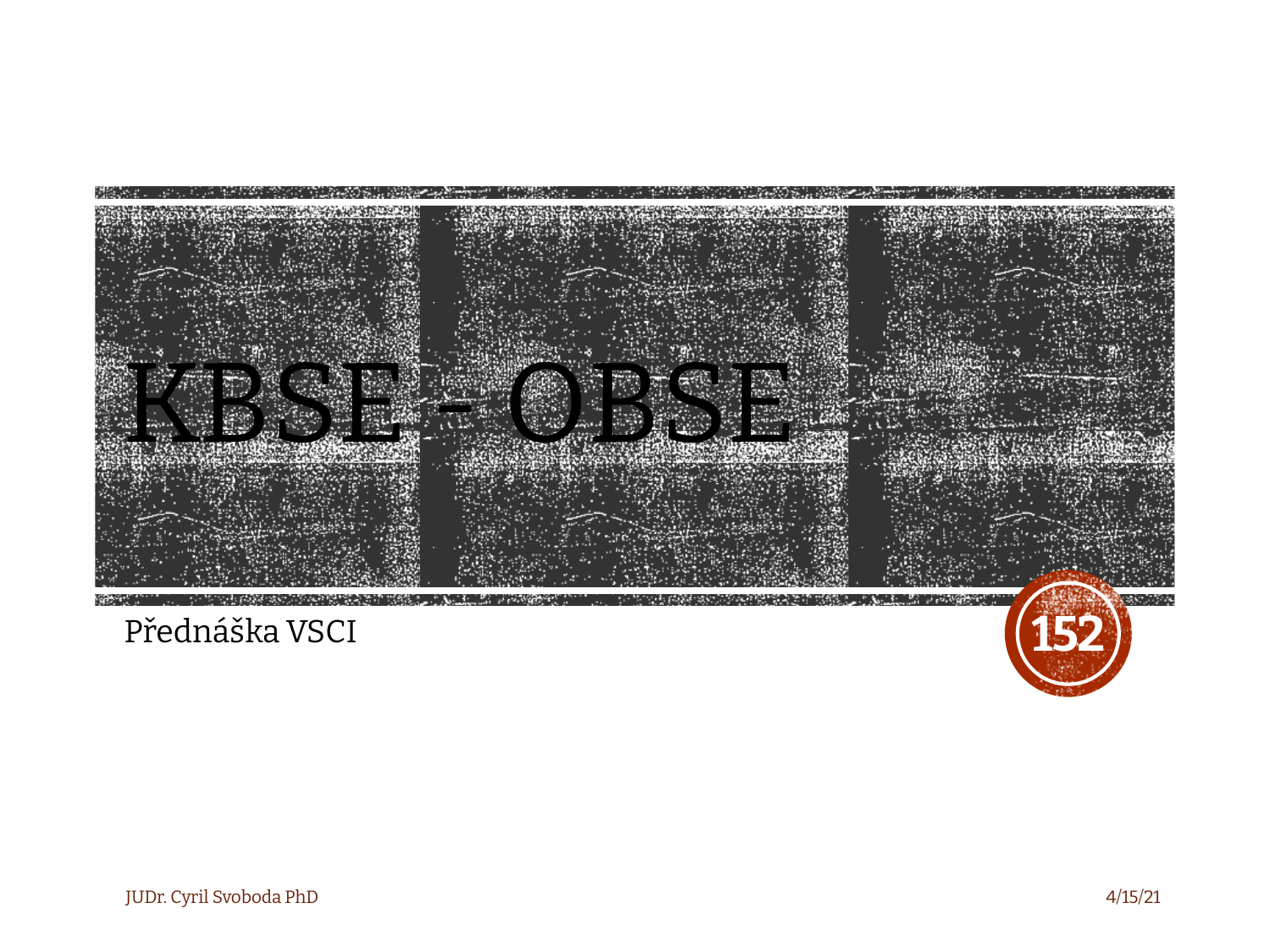

# KBSE - OBSE
152
Přednáška VSCI
JUDr. Cyril Svoboda PhD
4/15/21